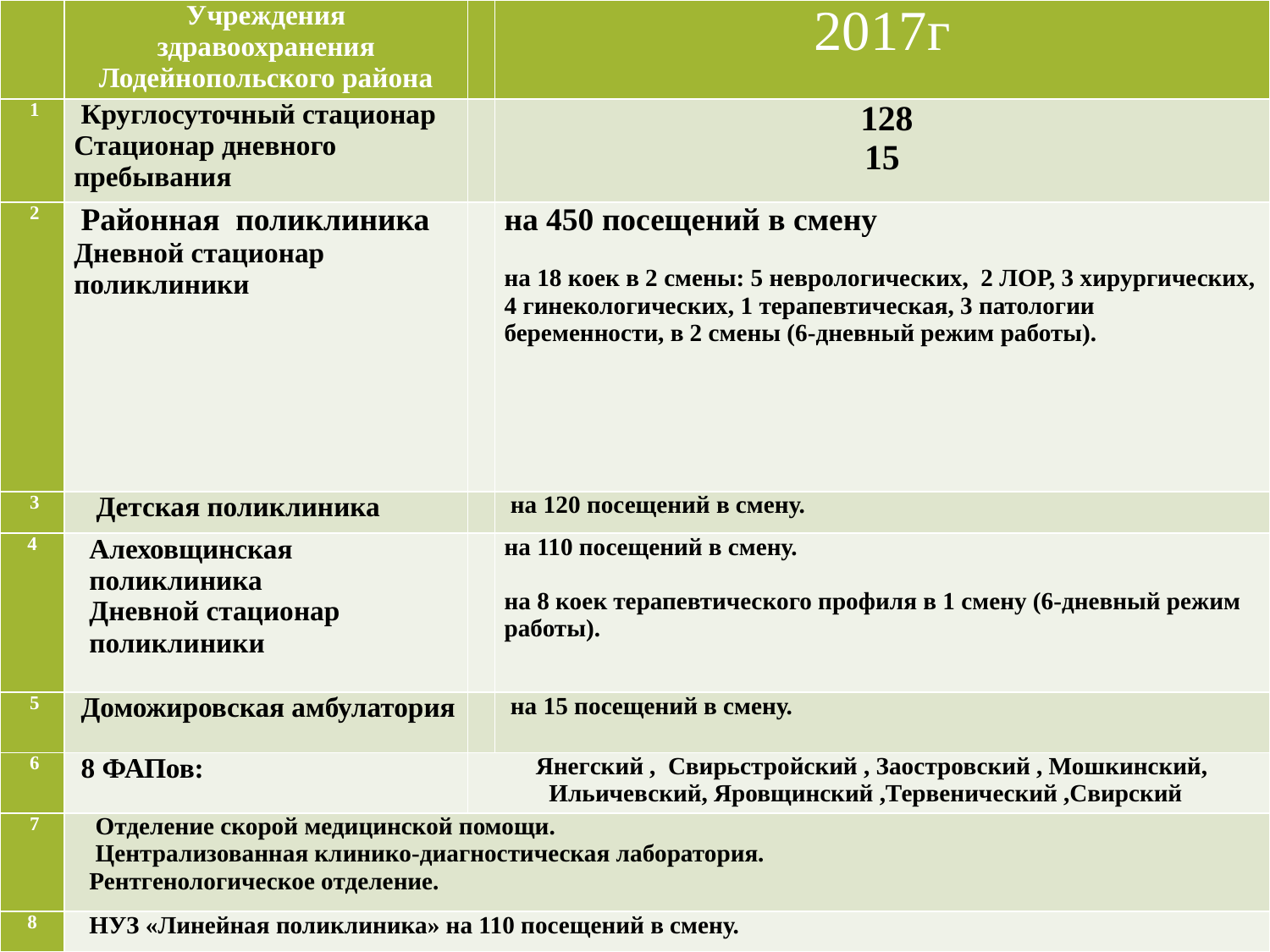

|  | Учреждения здравоохранения Лодейнопольского района |  | 2017г |
| --- | --- | --- | --- |
| 1 | Круглосуточный стационар Стационар дневного пребывания |  | 128 15 |
| 2 | Районная поликлиника Дневной стационар поликлиники |  | на 450 посещений в смену на 18 коек в 2 смены: 5 неврологических, 2 ЛОР, 3 хирургических, 4 гинекологических, 1 терапевтическая, 3 патологии беременности, в 2 смены (6-дневный режим работы). |
| 3 | Детская поликлиника |  | на 120 посещений в смену. |
| 4 | Алеховщинская поликлиника Дневной стационар поликлиники |  | на 110 посещений в смену. на 8 коек терапевтического профиля в 1 смену (6-дневный режим работы). |
| 5 | Доможировская амбулатория |  | на 15 посещений в смену. |
| 6 | 8 ФАПов: | Янегский , Свирьстройский , Заостровский , Мошкинский, Ильичевский, Яровщинский ,Тервенический ,Свирский |  |
| 7 | Отделение скорой медицинской помощи. Централизованная клинико-диагностическая лаборатория. Рентгенологическое отделение. |  |  |
| 8 | НУЗ «Линейная поликлиника» на 110 посещений в смену. |  |  |